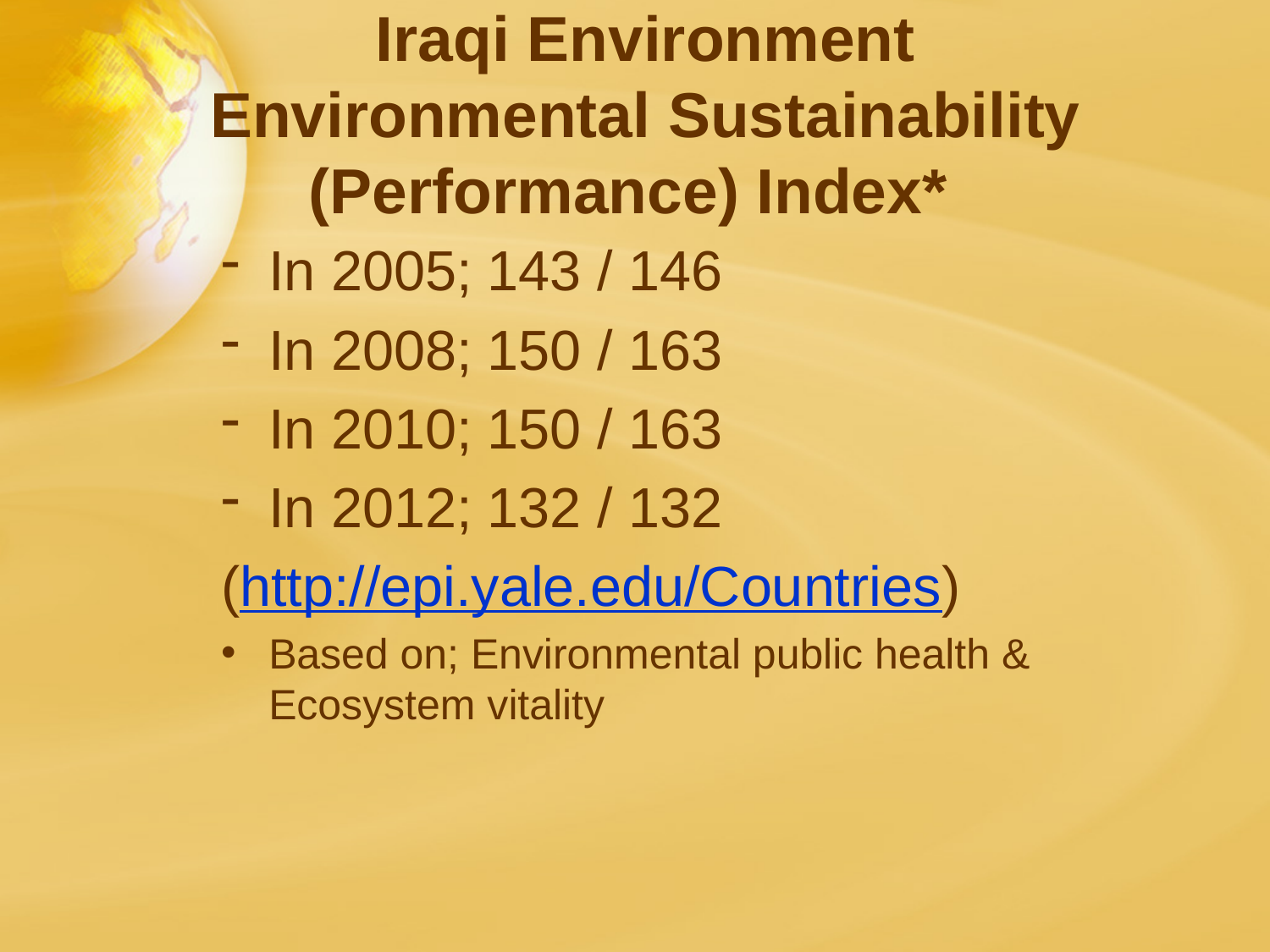

# Iraqi Environment Environmental Sustainability (Performance) Index*
In 2005; 143 / 146
In 2008; 150 / 163
In 2010; 150 / 163
In 2012; 132 / 132
(http://epi.yale.edu/Countries)
Based on; Environmental public health & Ecosystem vitality